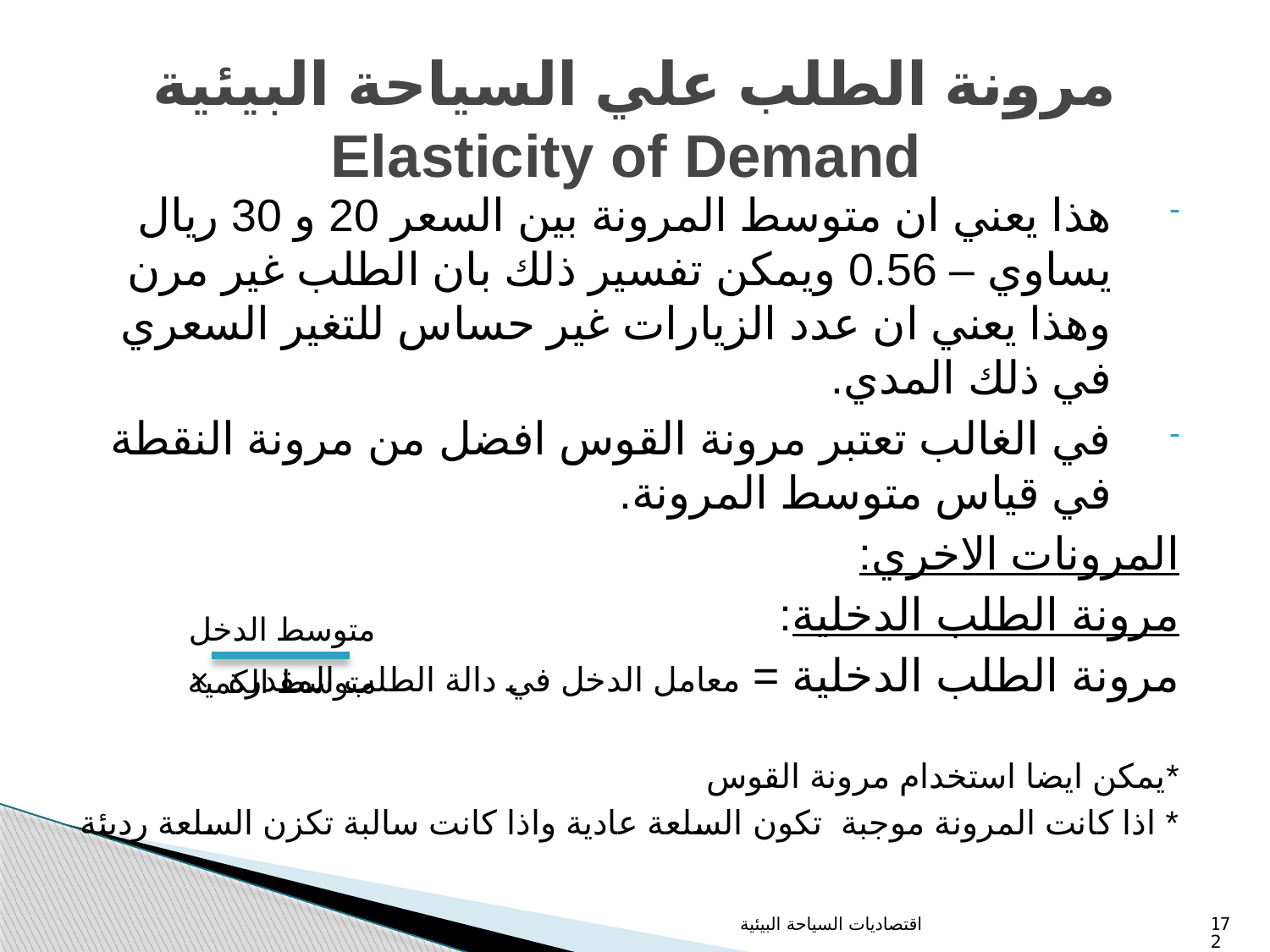

# مرونة الطلب علي السياحة البيئية Elasticity of Demand
هذا يعني ان متوسط المرونة بين السعر 20 و 30 ريال يساوي – 0.56 ويمكن تفسير ذلك بان الطلب غير مرن وهذا يعني ان عدد الزيارات غير حساس للتغير السعري في ذلك المدي.
في الغالب تعتبر مرونة القوس افضل من مرونة النقطة في قياس متوسط المرونة.
المرونات الاخري:
مرونة الطلب الدخلية:
مرونة الطلب الدخلية = معامل الدخل في دالة الطلب المقدرة  ×

*يمكن ايضا استخدام مرونة القوس
* اذا كانت المرونة موجبة  تكون السلعة عادية واذا كانت سالبة تكزن السلعة رديئة
متوسط الدخل
متوسط الكمية
اقتصاديات السياحة البيئية
172